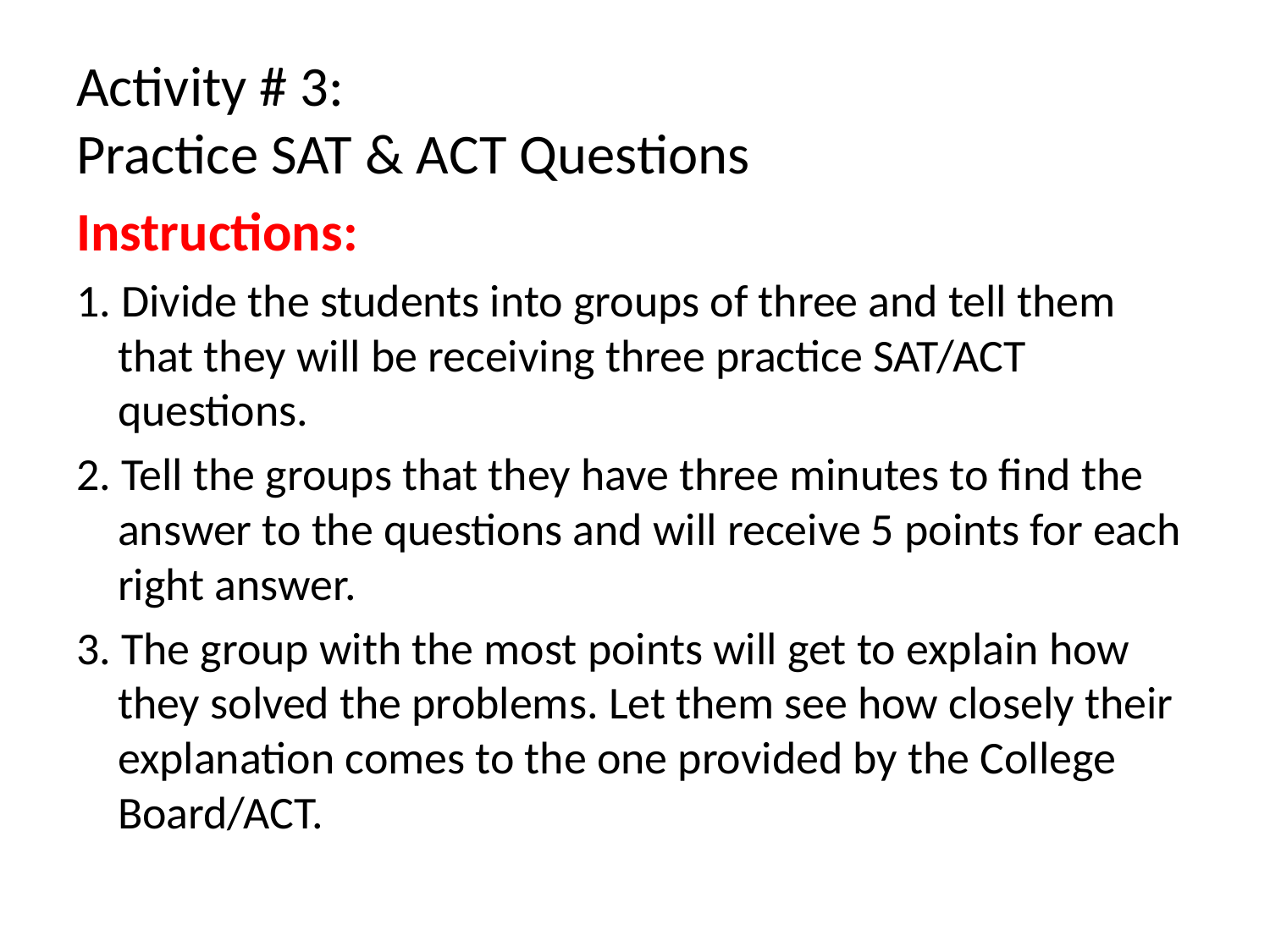

# Activity # 3: Practice SAT & ACT Questions
Instructions:
1. Divide the students into groups of three and tell them that they will be receiving three practice SAT/ACT questions.
2. Tell the groups that they have three minutes to find the answer to the questions and will receive 5 points for each right answer.
3. The group with the most points will get to explain how they solved the problems. Let them see how closely their explanation comes to the one provided by the College Board/ACT.